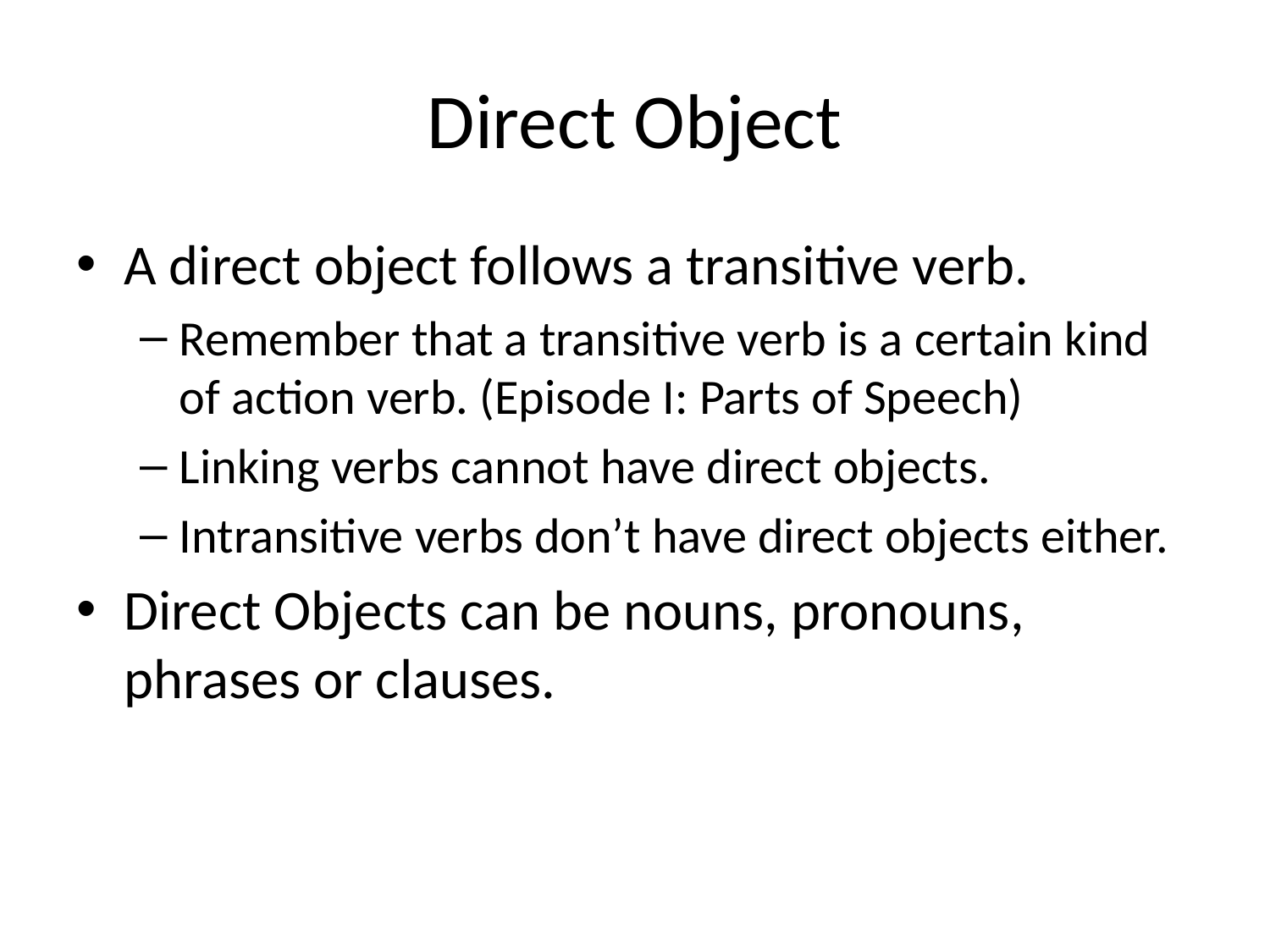

# Direct Object
A direct object follows a transitive verb.
Remember that a transitive verb is a certain kind of action verb. (Episode I: Parts of Speech)
Linking verbs cannot have direct objects.
Intransitive verbs don’t have direct objects either.
Direct Objects can be nouns, pronouns, phrases or clauses.